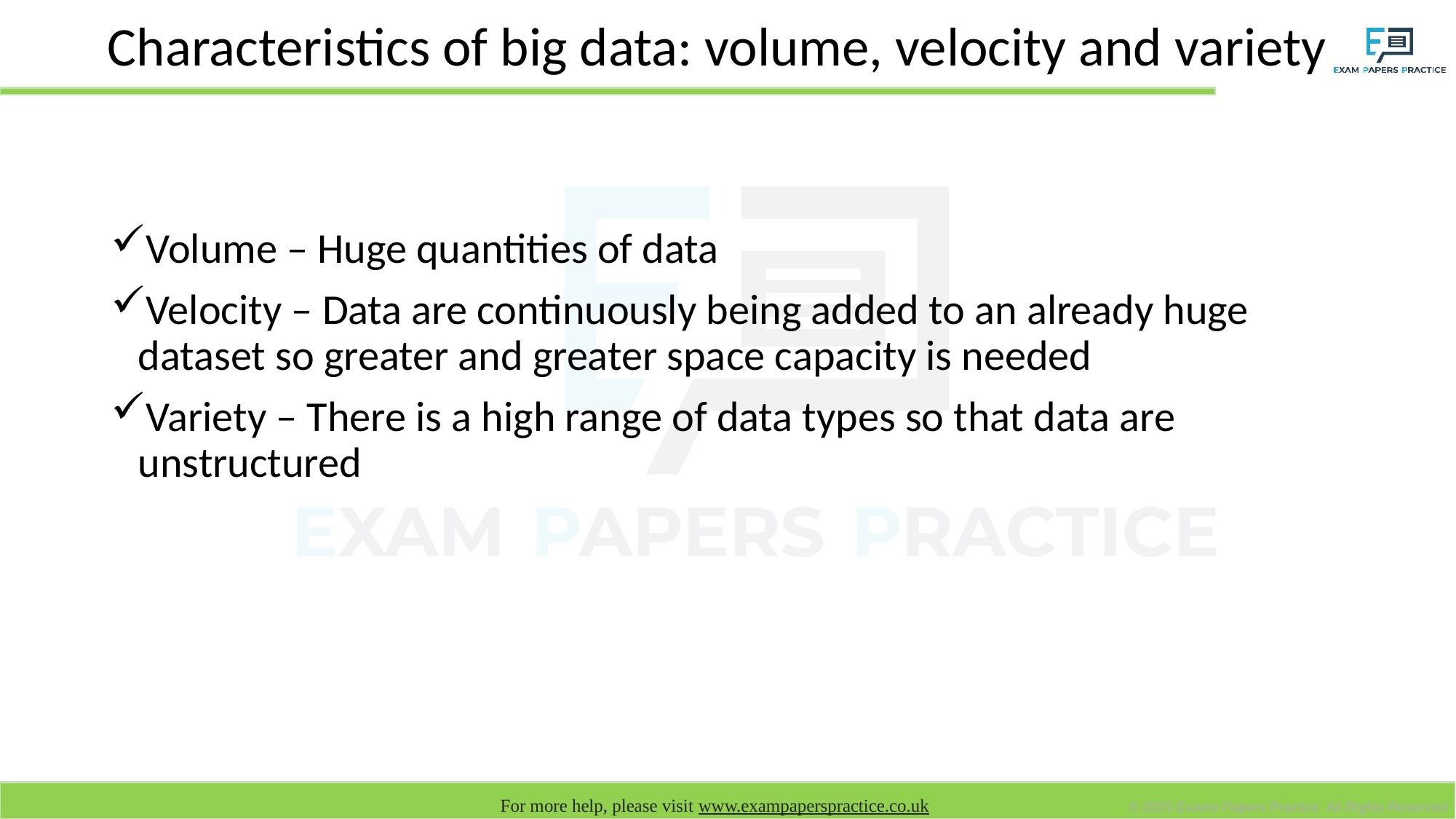

# Characteristics of big data: volume, velocity and variety
Volume – Huge quantities of data
Velocity – Data are continuously being added to an already huge dataset so greater and greater space capacity is needed
Variety – There is a high range of data types so that data are unstructured